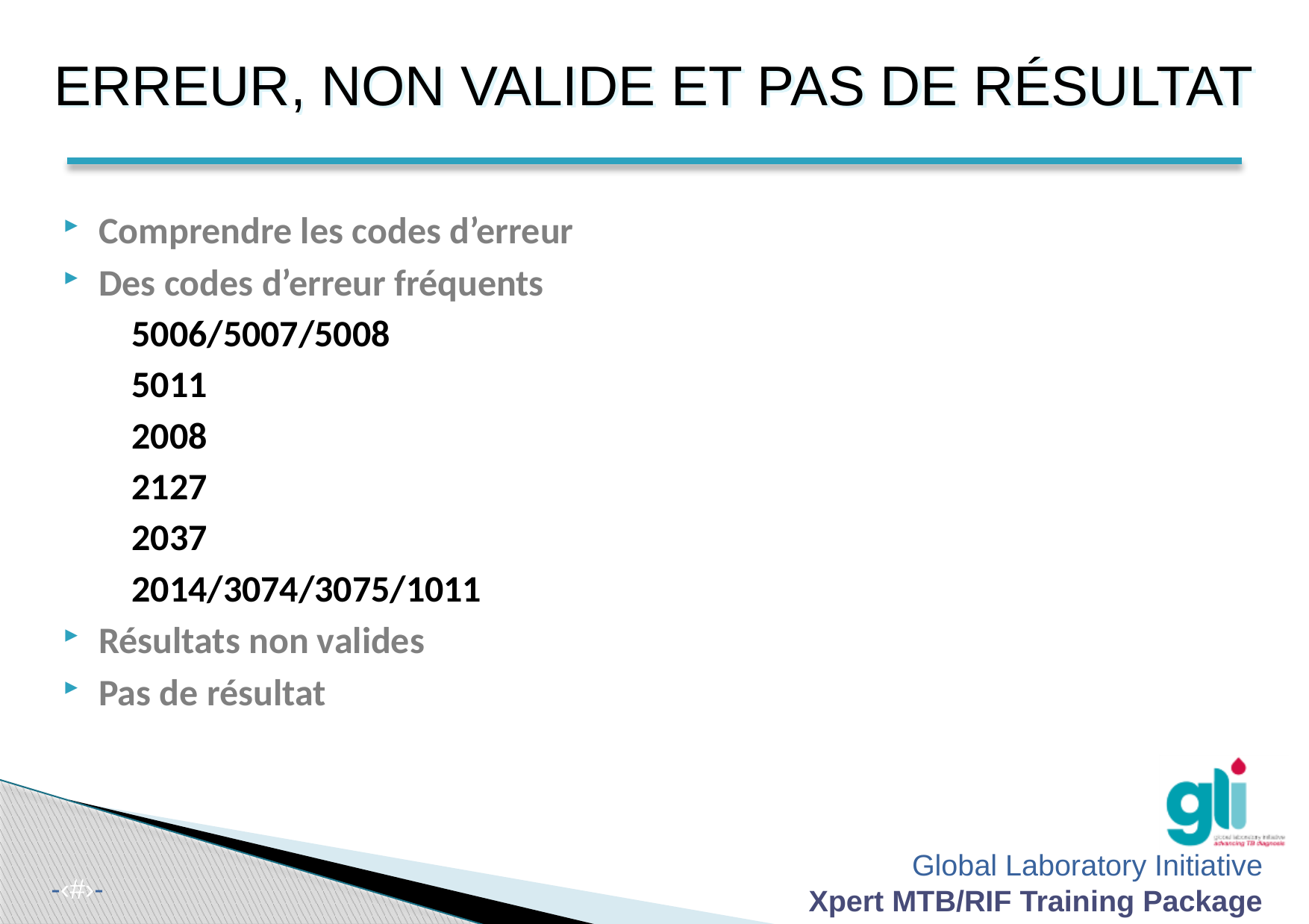

ERREUR, NON VALIDE ET PAS DE RÉSULTAT
Comprendre les codes d’erreur
Des codes d’erreur fréquents
5006/5007/5008
5011
2008
2127
2037
2014/3074/3075/1011
Résultats non valides
Pas de résultat